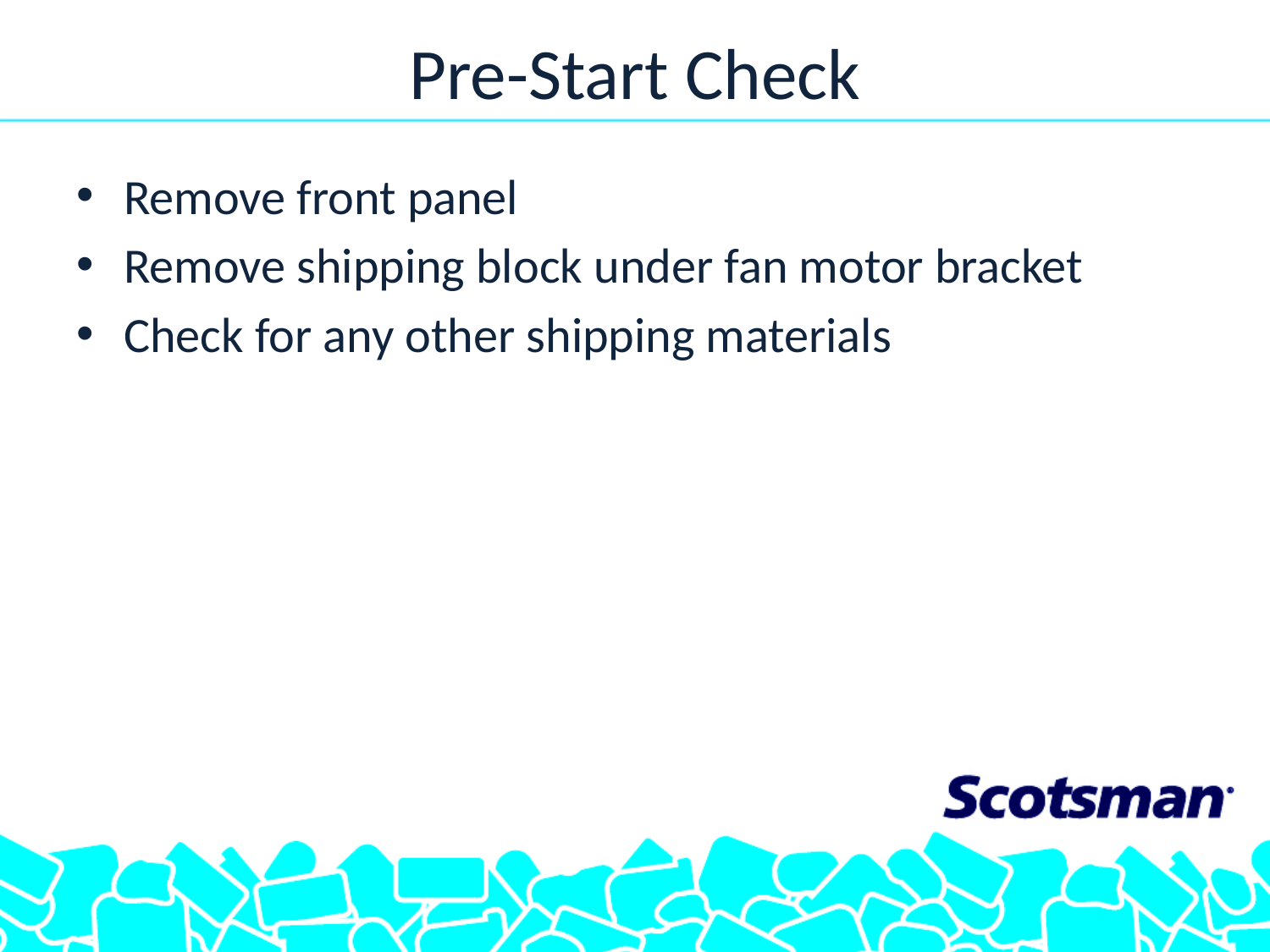

# Pre-Start Check
Remove front panel
Remove shipping block under fan motor bracket
Check for any other shipping materials